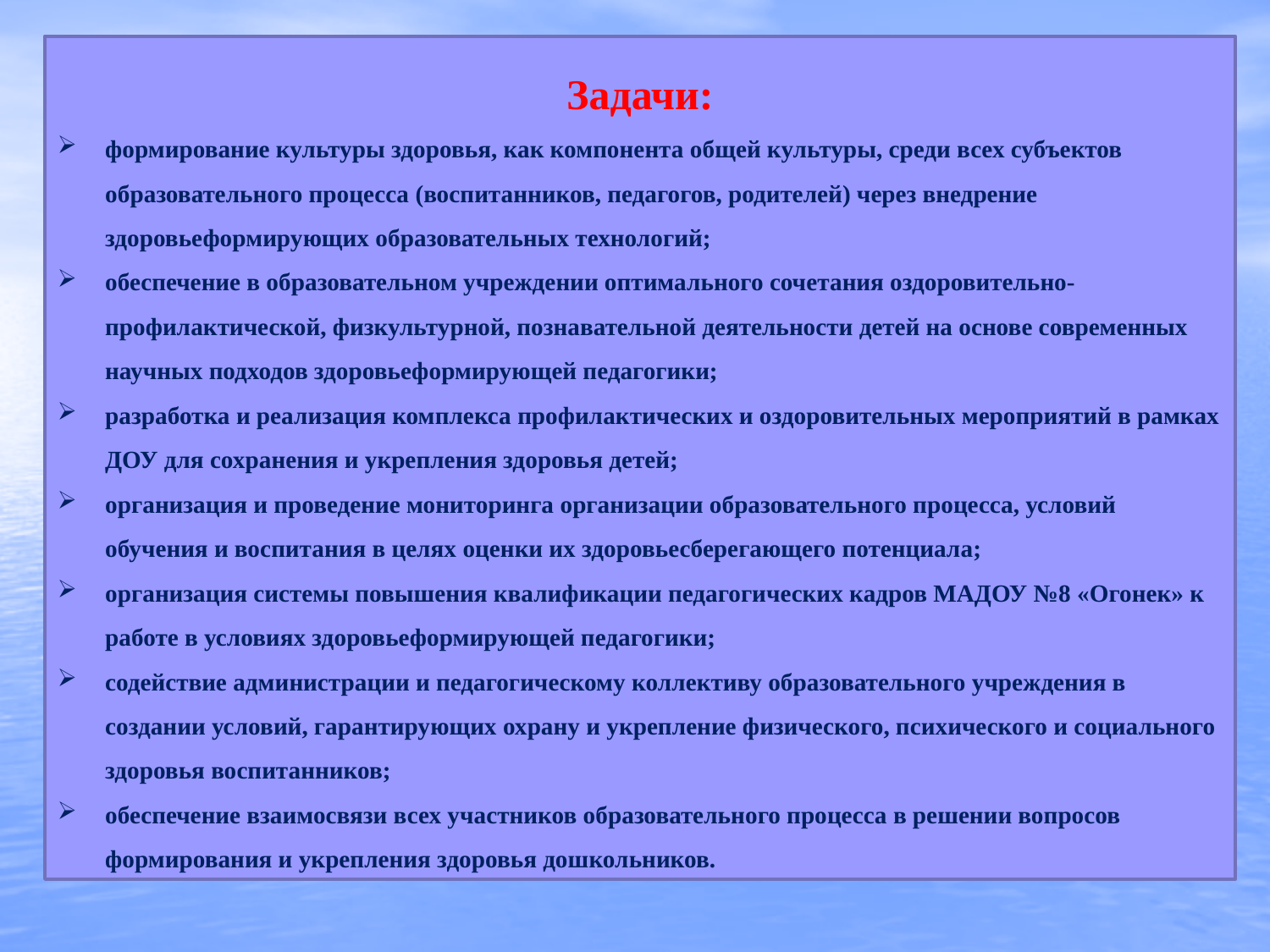

Задачи:
формирование культуры здоровья, как компонента общей культуры, среди всех субъектов образовательного процесса (воспитанников, педагогов, родителей) через внедрение здоровьеформирующих образовательных технологий;
обеспечение в образовательном учреждении оптимального сочетания оздоровительно-профилактической, физкультурной, познавательной деятельности детей на основе современных научных подходов здоровьеформирующей педагогики;
разработка и реализация комплекса профилактических и оздоровительных мероприятий в рамках ДОУ для сохранения и укрепления здоровья детей;
организация и проведение мониторинга организации образовательного процесса, условий обучения и воспитания в целях оценки их здоровьесберегающего потенциала;
организация системы повышения квалификации педагогических кадров МАДОУ №8 «Огонек» к работе в условиях здоровьеформирующей педагогики;
содействие администрации и педагогическому коллективу образовательного учреждения в создании условий, гарантирующих охрану и укрепление физического, психического и социального здоровья воспитанников;
обеспечение взаимосвязи всех участников образовательного процесса в решении вопросов формирования и укрепления здоровья дошкольников.